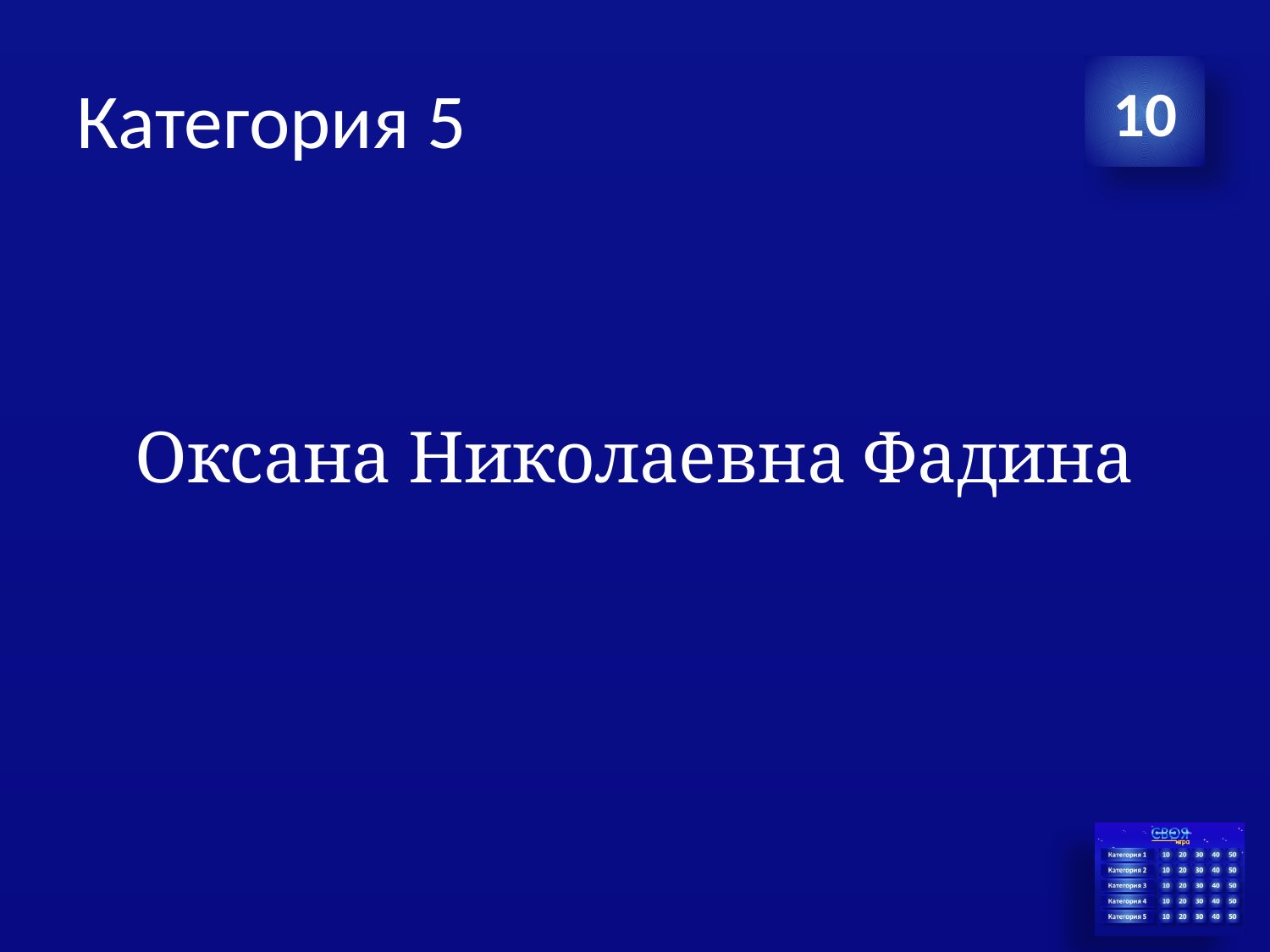

# Категория 5
10
Оксана Николаевна Фадина